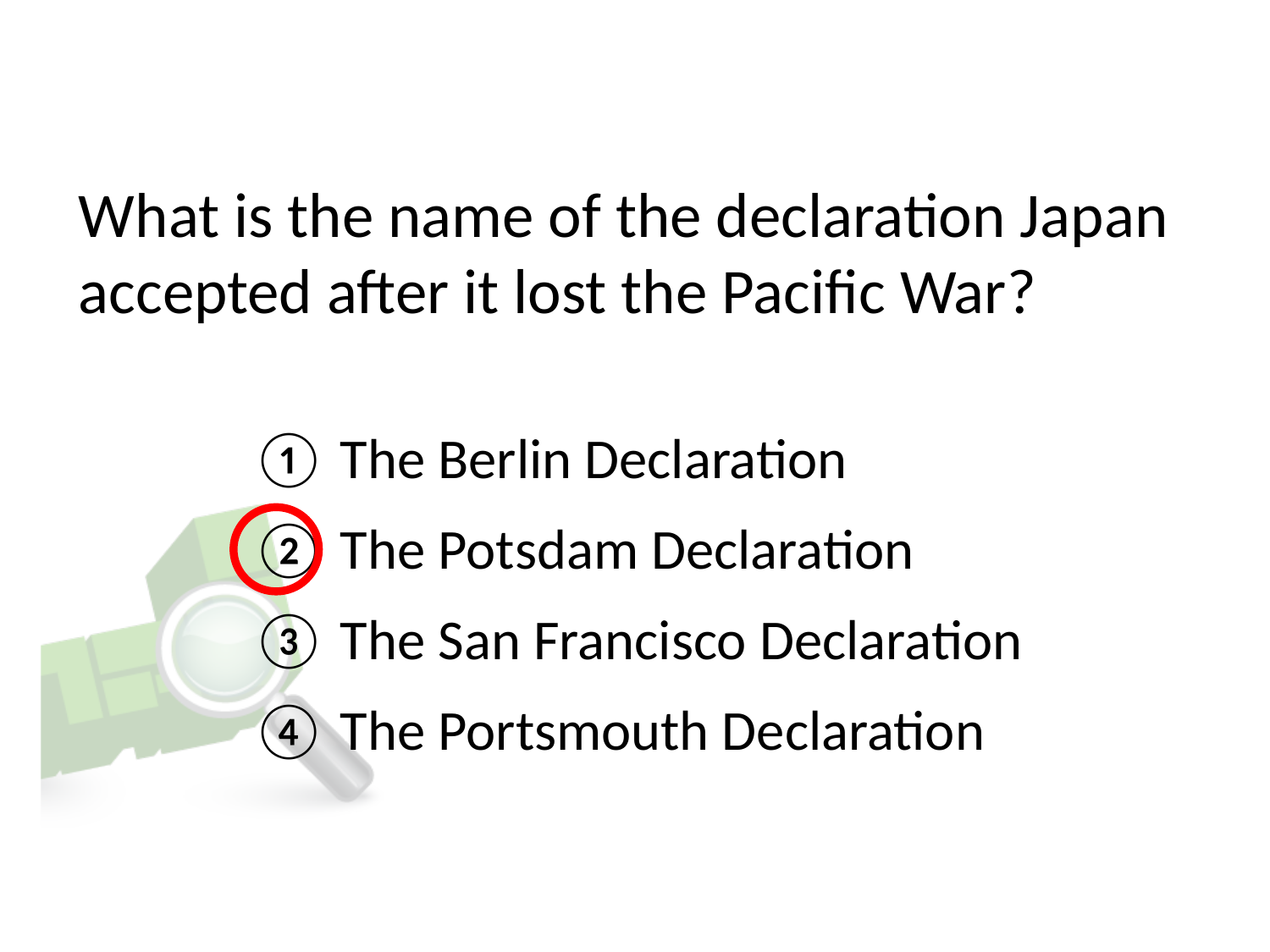

# What is the name of the declaration Japan accepted after it lost the Pacific War?
① The Berlin Declaration
② The Potsdam Declaration
③ The San Francisco Declaration
④ The Portsmouth Declaration